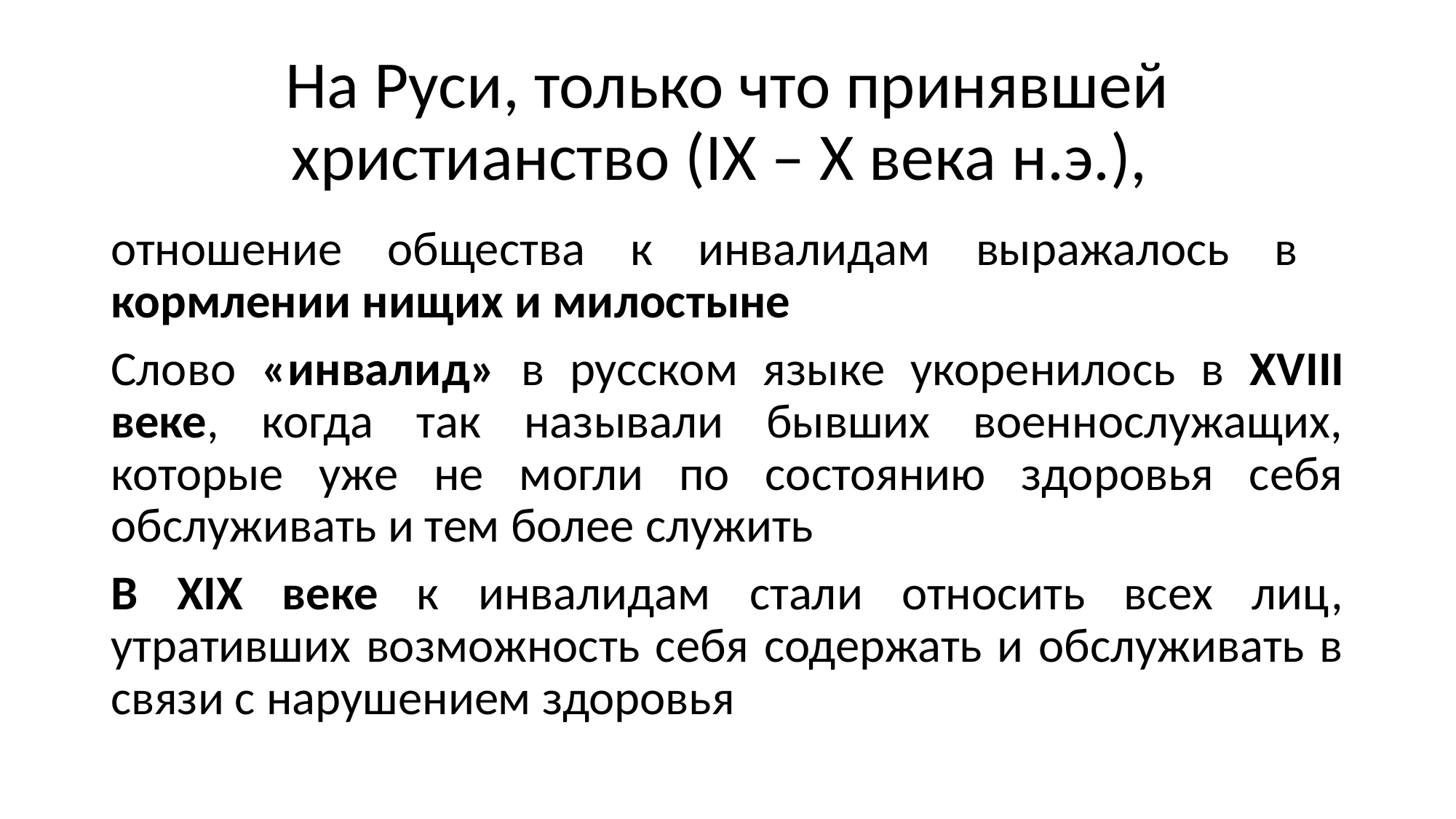

# На Руси, только что принявшей христианство (IX – X века н.э.),
отношение общества к инвалидам выражалось в  кормлении нищих и милостыне
Слово «инвалид» в русском языке укоренилось в ХVIII веке, когда так называли бывших военнослужащих, которые уже не могли по состоянию здоровья себя обслуживать и тем более служить
В XIX веке к инвалидам стали относить всех лиц, утративших возможность себя содержать и обслуживать в связи с нарушением здоровья